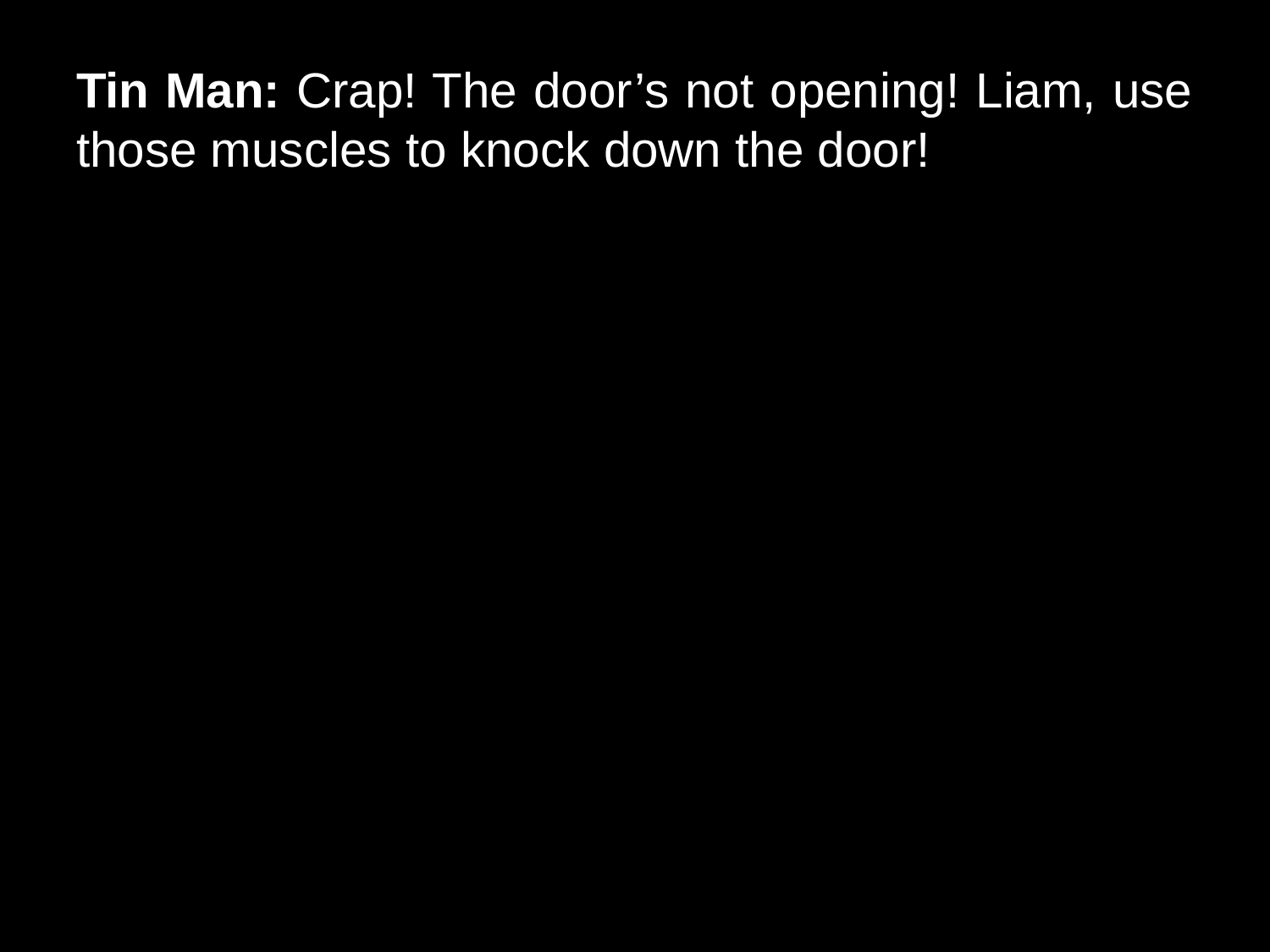

# Tin Man: Crap! The door’s not opening! Liam, use those muscles to knock down the door!